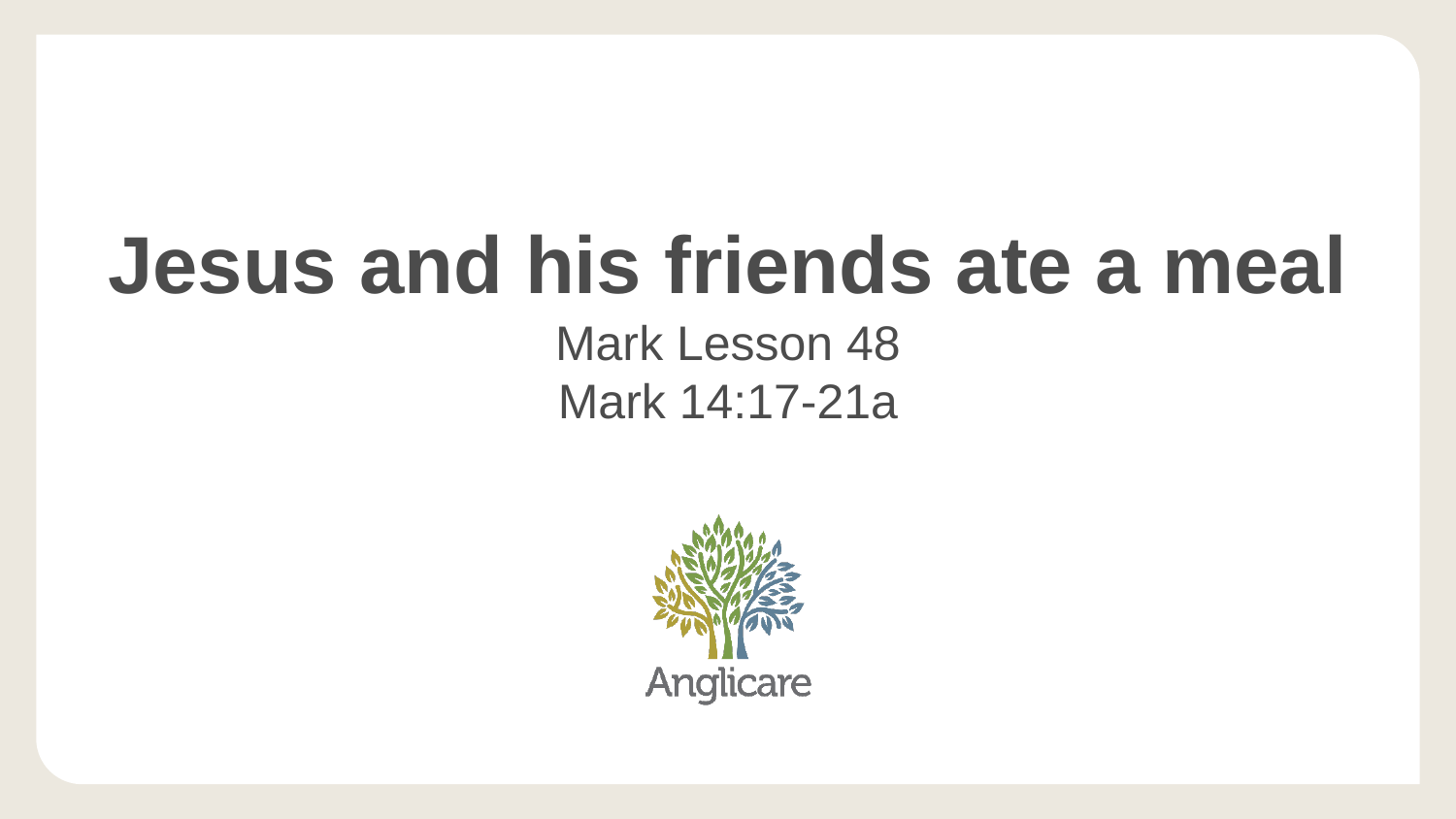

# Jesus and his friends ate a meal
Mark Lesson 48
Mark 14:17-21a